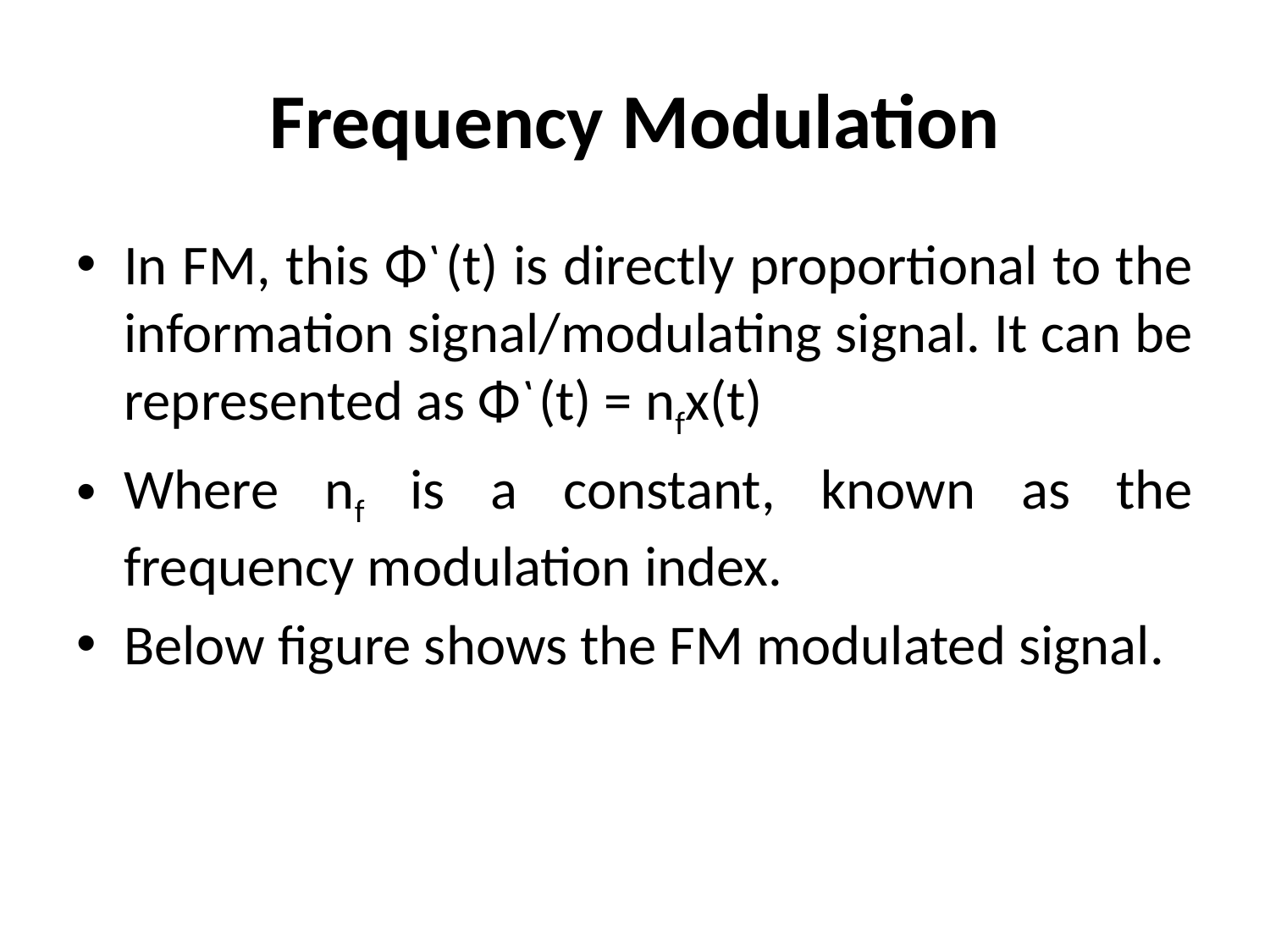

# Frequency Modulation
In FM, this Φ`(t) is directly proportional to the information signal/modulating signal. It can be represented as Φ`(t) = nfx(t)
Where nf is a constant, known as the frequency modulation index.
Below figure shows the FM modulated signal.